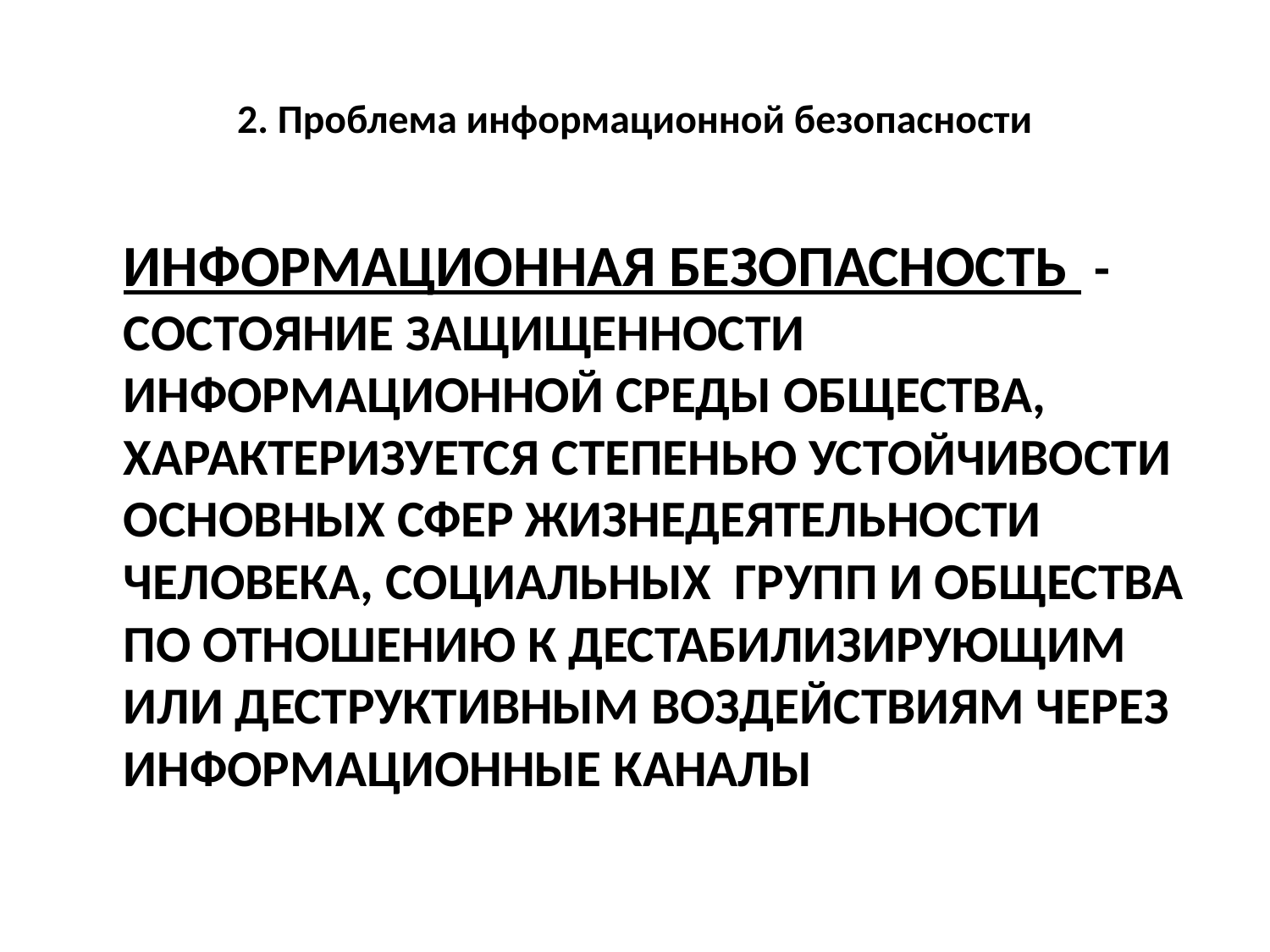

# 2. Проблема информационной безопасности
	ИНФОРМАЦИОННАЯ БЕЗОПАСНОСТЬ  - СОСТОЯНИЕ ЗАЩИЩЕННОСТИ ИНФОРМАЦИОННОЙ СРЕДЫ ОБЩЕСТВА, ХАРАКТЕРИЗУЕТСЯ СТЕПЕНЬЮ УСТОЙЧИВОСТИ ОСНОВНЫХ СФЕР ЖИЗНЕДЕЯТЕЛЬНОСТИ ЧЕЛОВЕКА, СОЦИАЛЬНЫХ  ГРУПП И ОБЩЕСТВА ПО ОТНОШЕНИЮ К ДЕСТАБИЛИЗИРУЮЩИМ ИЛИ ДЕСТРУКТИВНЫМ ВОЗДЕЙСТВИЯМ ЧЕРЕЗ ИНФОРМАЦИОННЫЕ КАНАЛЫ